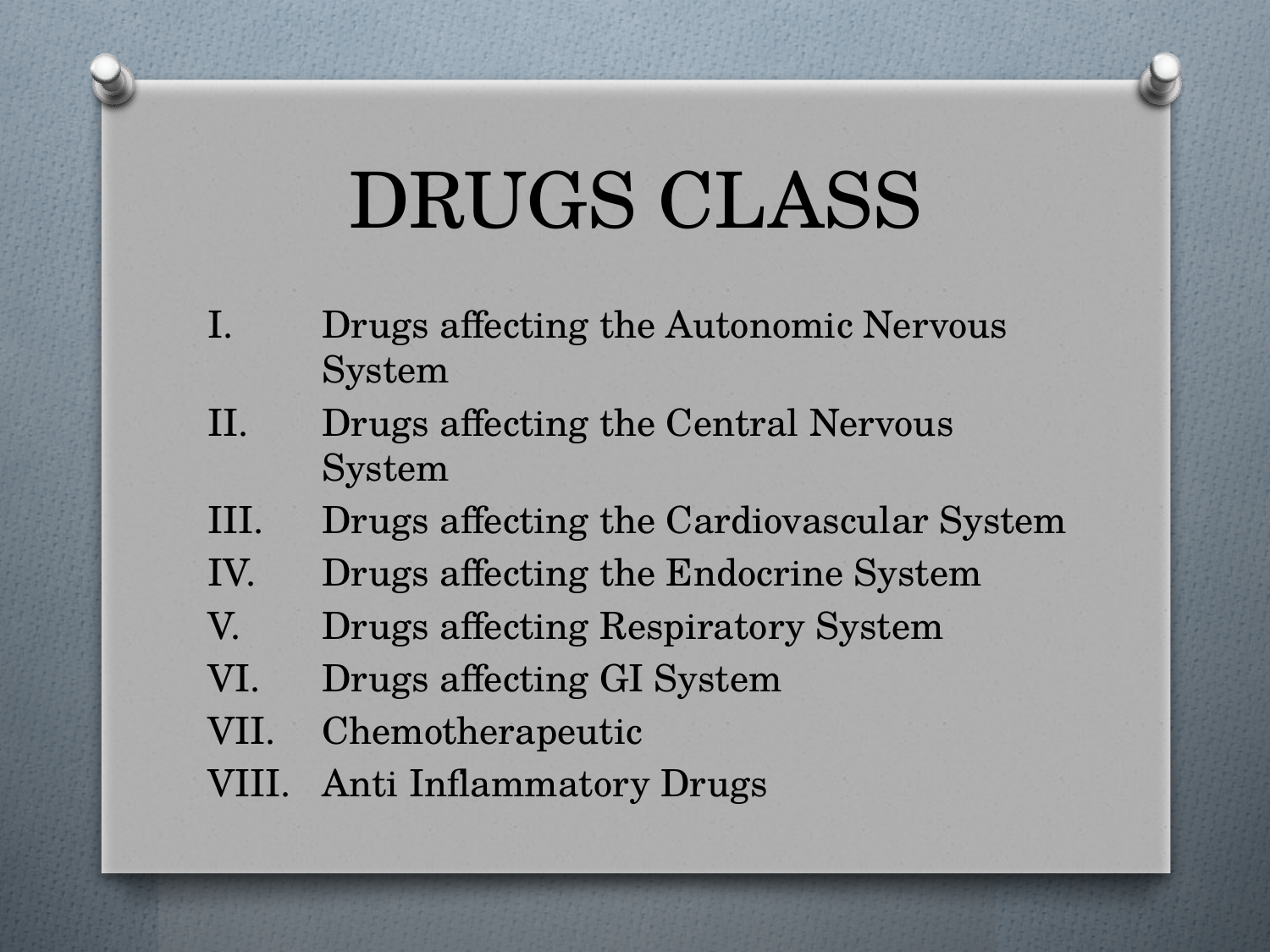

# DRUGS CLASS
Drugs affecting the Autonomic Nervous System
Drugs affecting the Central Nervous System
Drugs affecting the Cardiovascular System
Drugs affecting the Endocrine System
Drugs affecting Respiratory System
Drugs affecting GI System
Chemotherapeutic
Anti Inflammatory Drugs